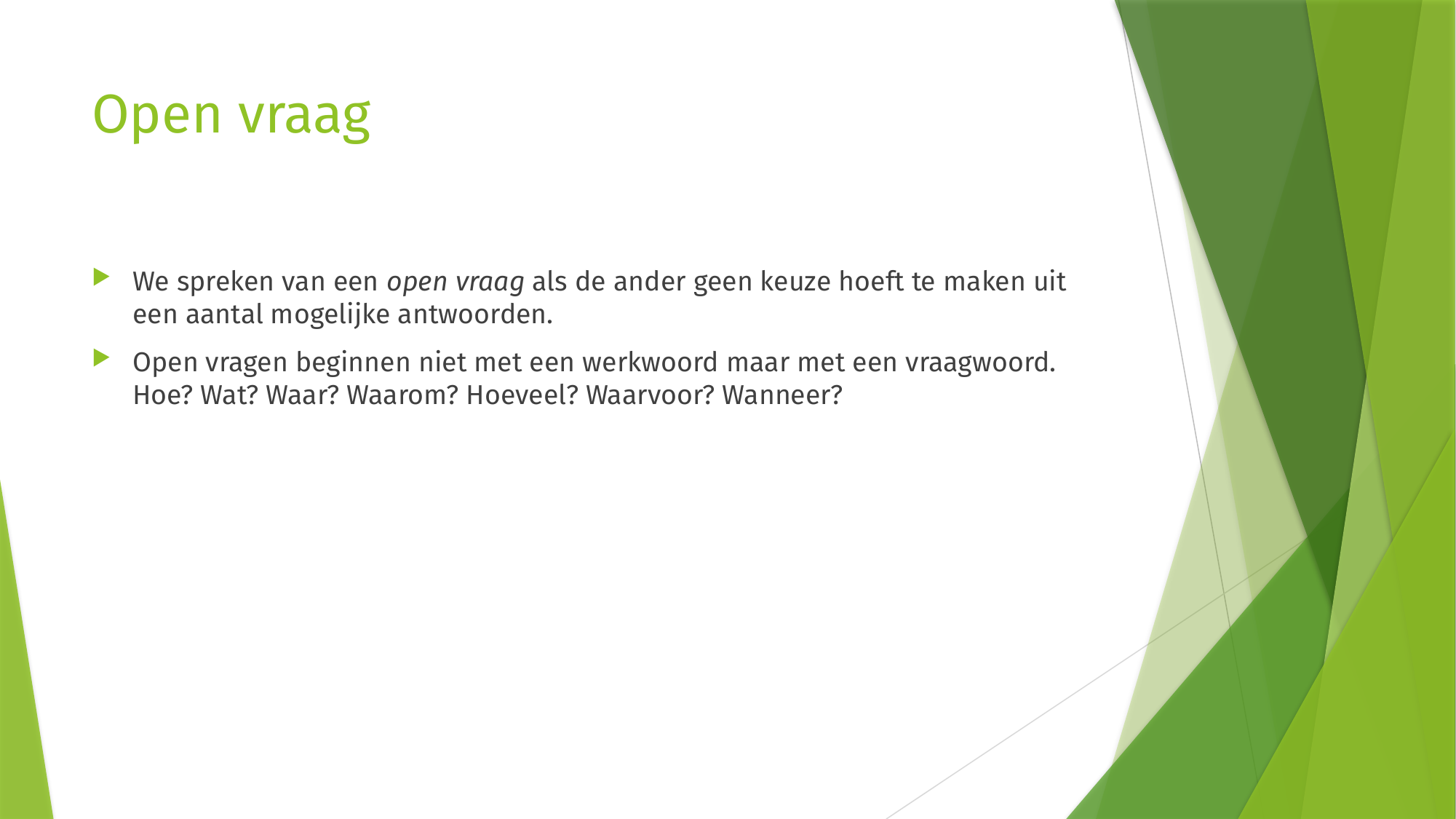

# Open vraag
We spreken van een open vraag als de ander geen keuze hoeft te maken uit een aantal mogelijke antwoorden.
Open vragen beginnen niet met een werkwoord maar met een vraagwoord. Hoe? Wat? Waar? Waarom? Hoeveel? Waarvoor? Wanneer?